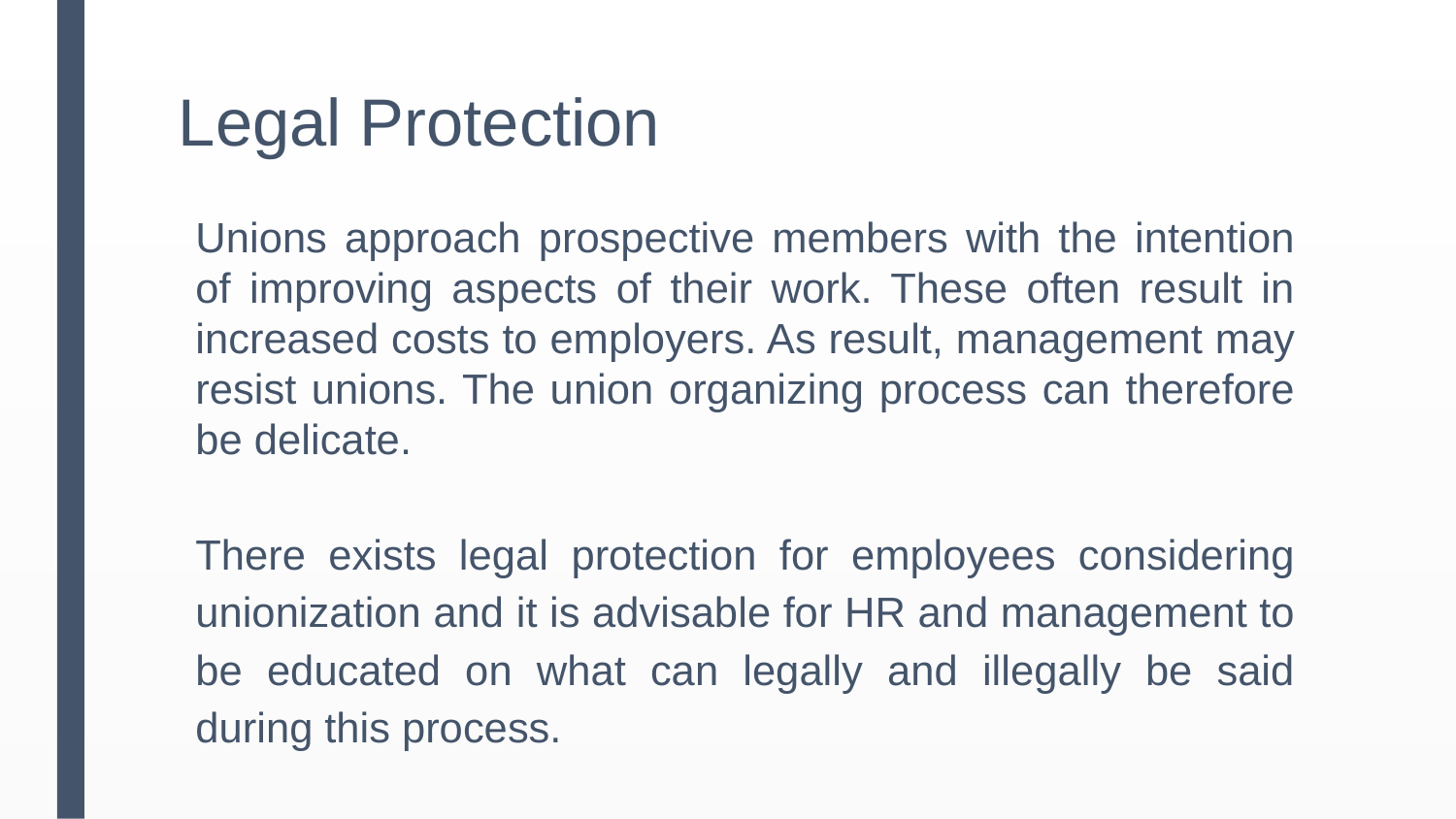

# Legal Protection
Unions approach prospective members with the intention of improving aspects of their work. These often result in increased costs to employers. As result, management may resist unions. The union organizing process can therefore be delicate.

There exists legal protection for employees considering unionization and it is advisable for HR and management to be educated on what can legally and illegally be said during this process.